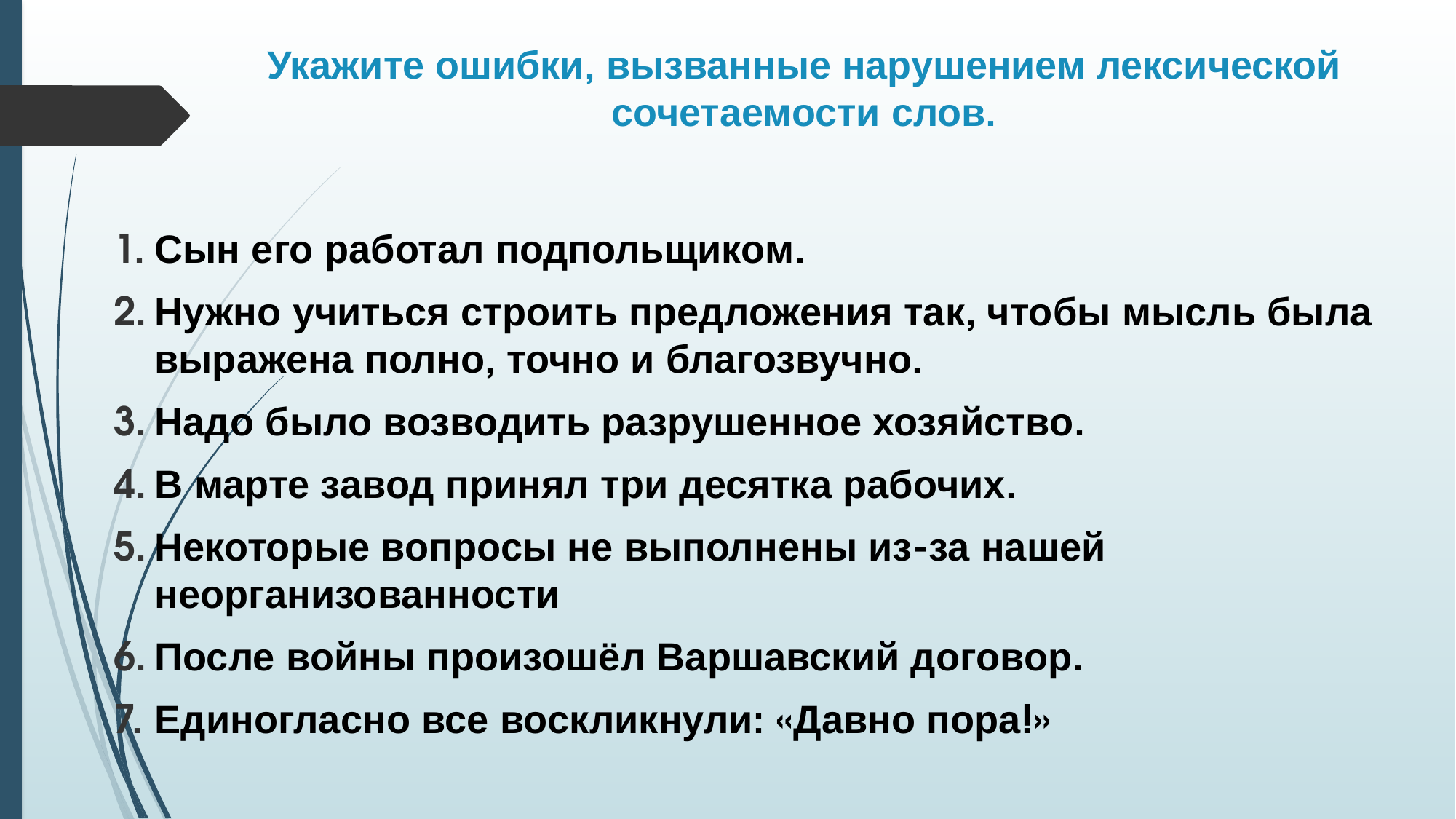

# Укажите ошибки, вызванные нарушением лексической сочетаемости слов.
Сын его работал подпольщиком.
Нужно учиться строить предложения так, чтобы мысль была выражена полно, точно и благозвучно.
Надо было возводить разрушенное хозяйство.
В марте завод принял три десятка рабочих.
Некоторые вопросы не выполнены из-за нашей неорганизованности
После войны произошёл Варшавский договор.
Единогласно все воскликнули: «Давно пора!»